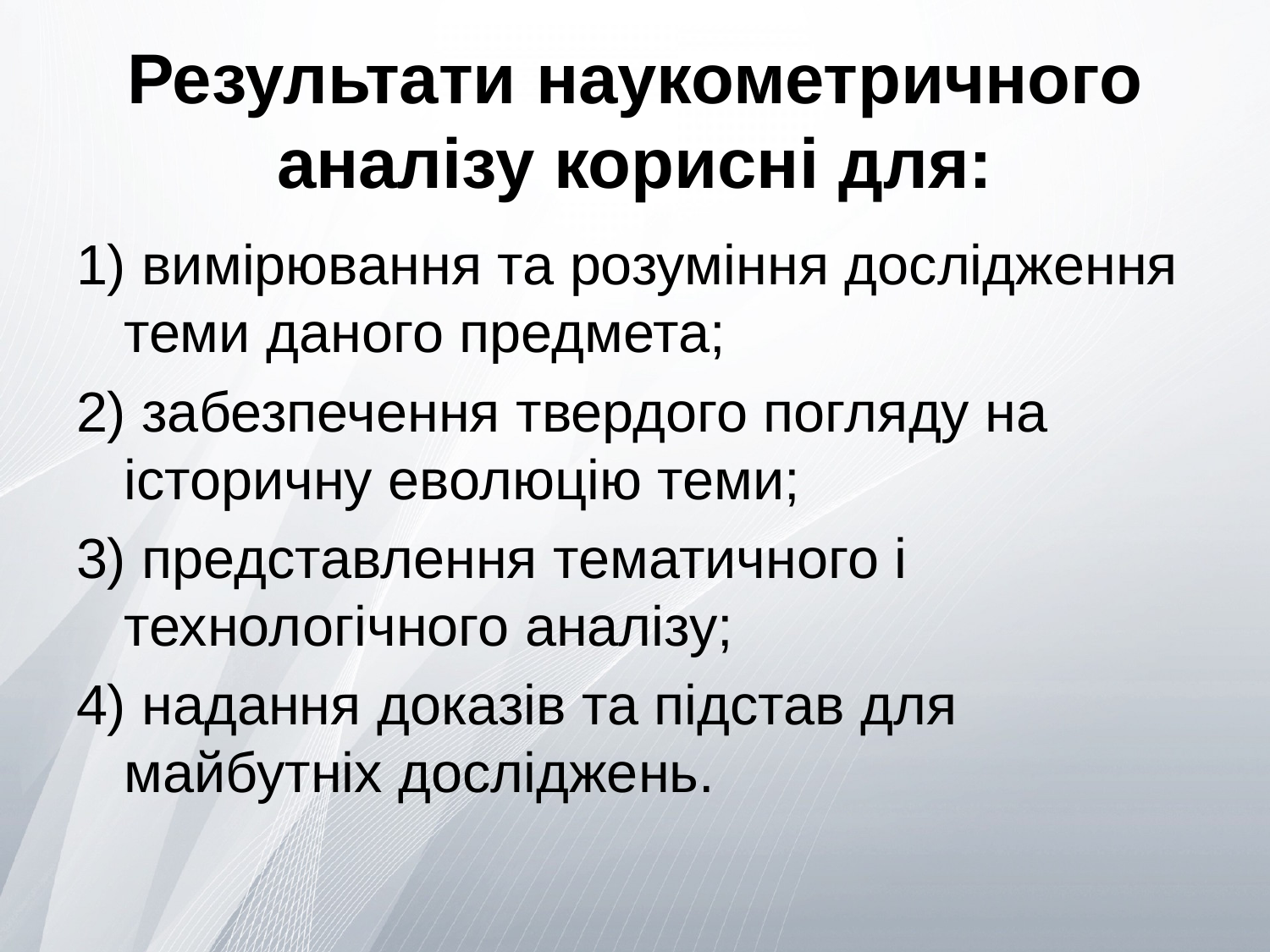

# Результати наукометричного аналізу корисні для:
1) вимірювання та розуміння дослідження теми даного предмета;
2) забезпечення твердого погляду на історичну еволюцію теми;
3) представлення тематичного і технологічного аналізу;
4) надання доказів та підстав для майбутніх досліджень.